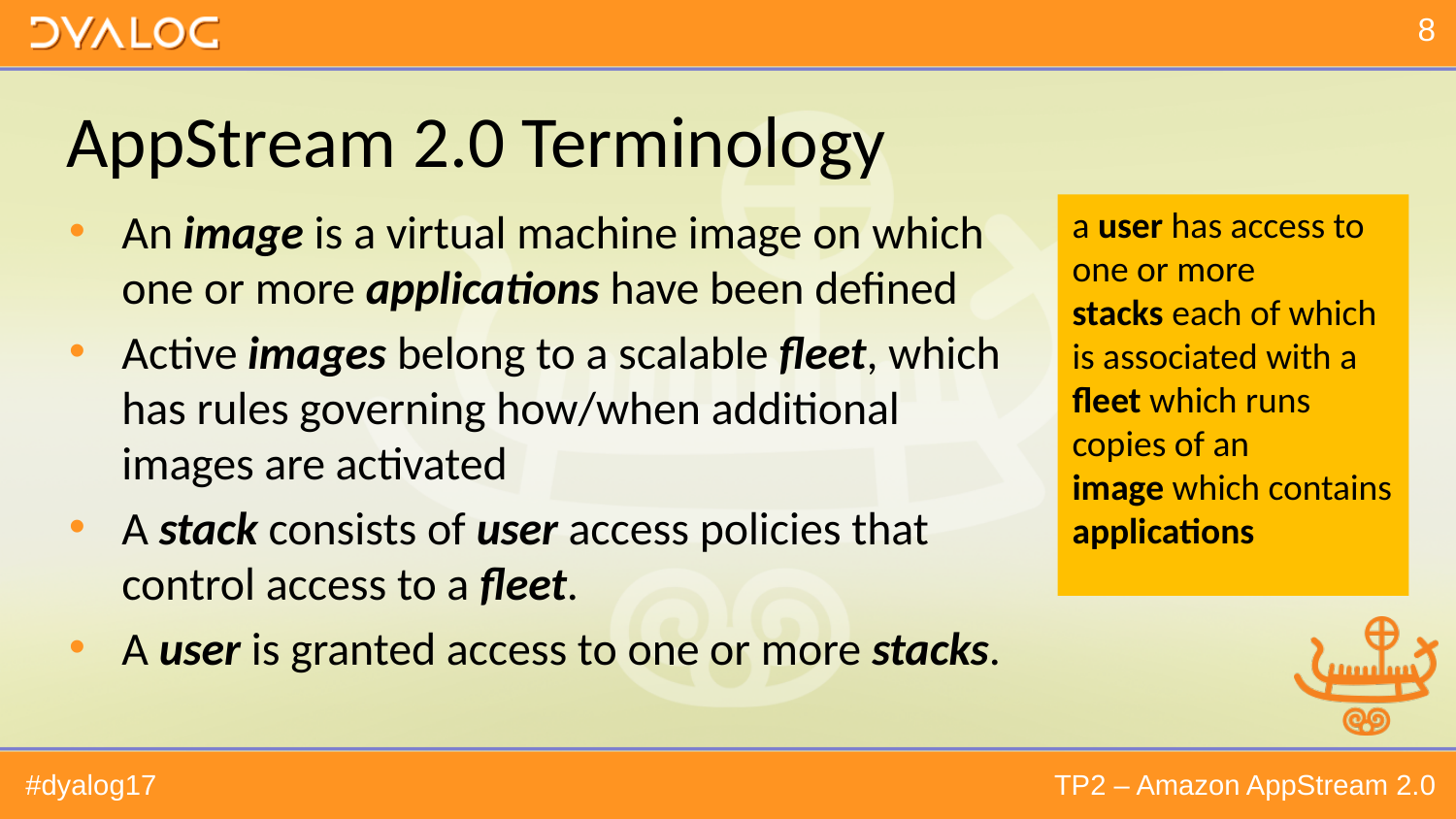

# AppStream 2.0 Terminology
a user has access to
one or more
stacks each of which is associated with a
fleet which runs copies of an
image which contains
applications
An image is a virtual machine image on which one or more applications have been defined
Active images belong to a scalable fleet, which has rules governing how/when additional images are activated
A stack consists of user access policies that control access to a fleet.
A user is granted access to one or more stacks.